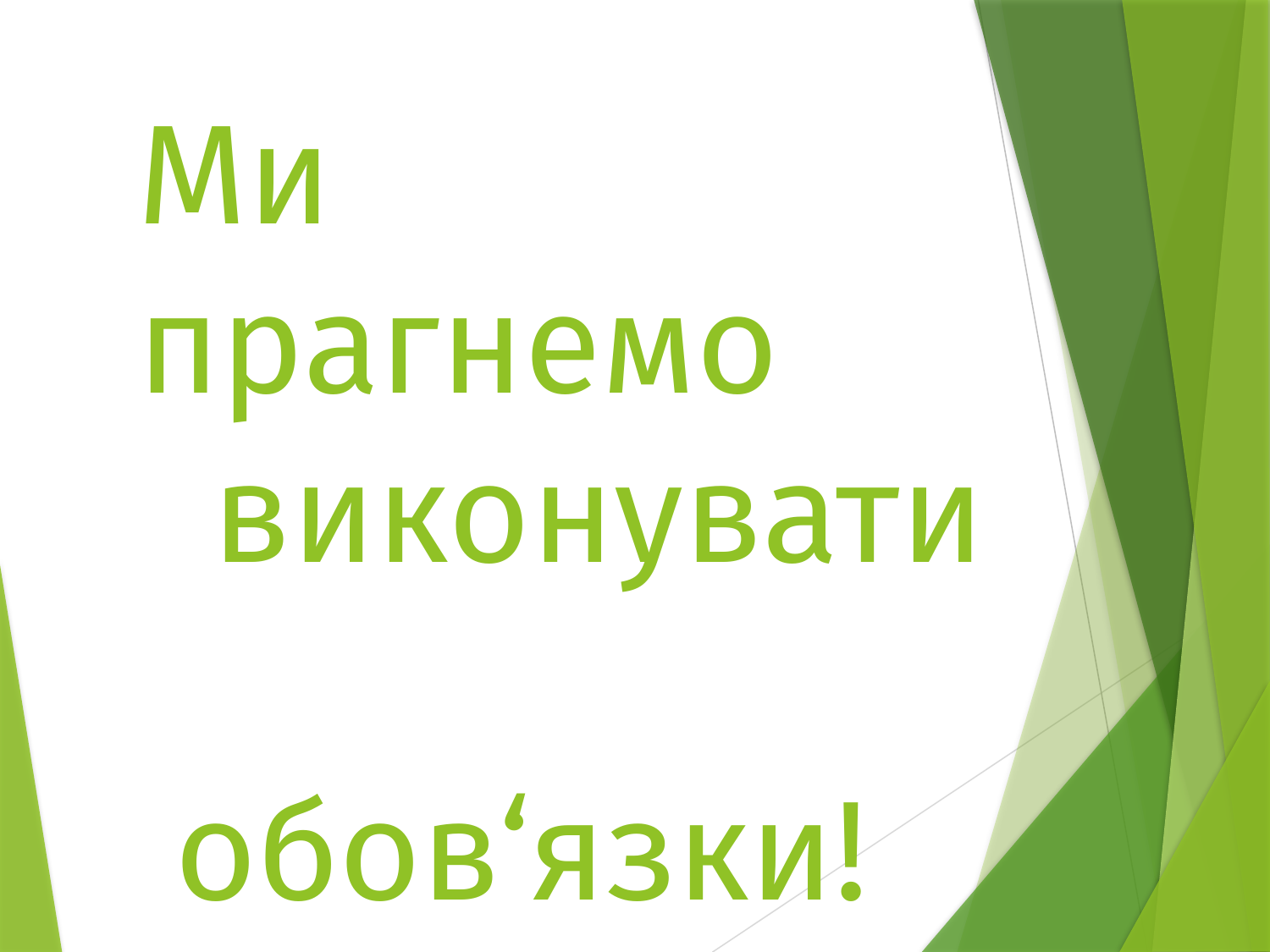

# Ми прагнемо виконувати обов‘язки! 3 - А